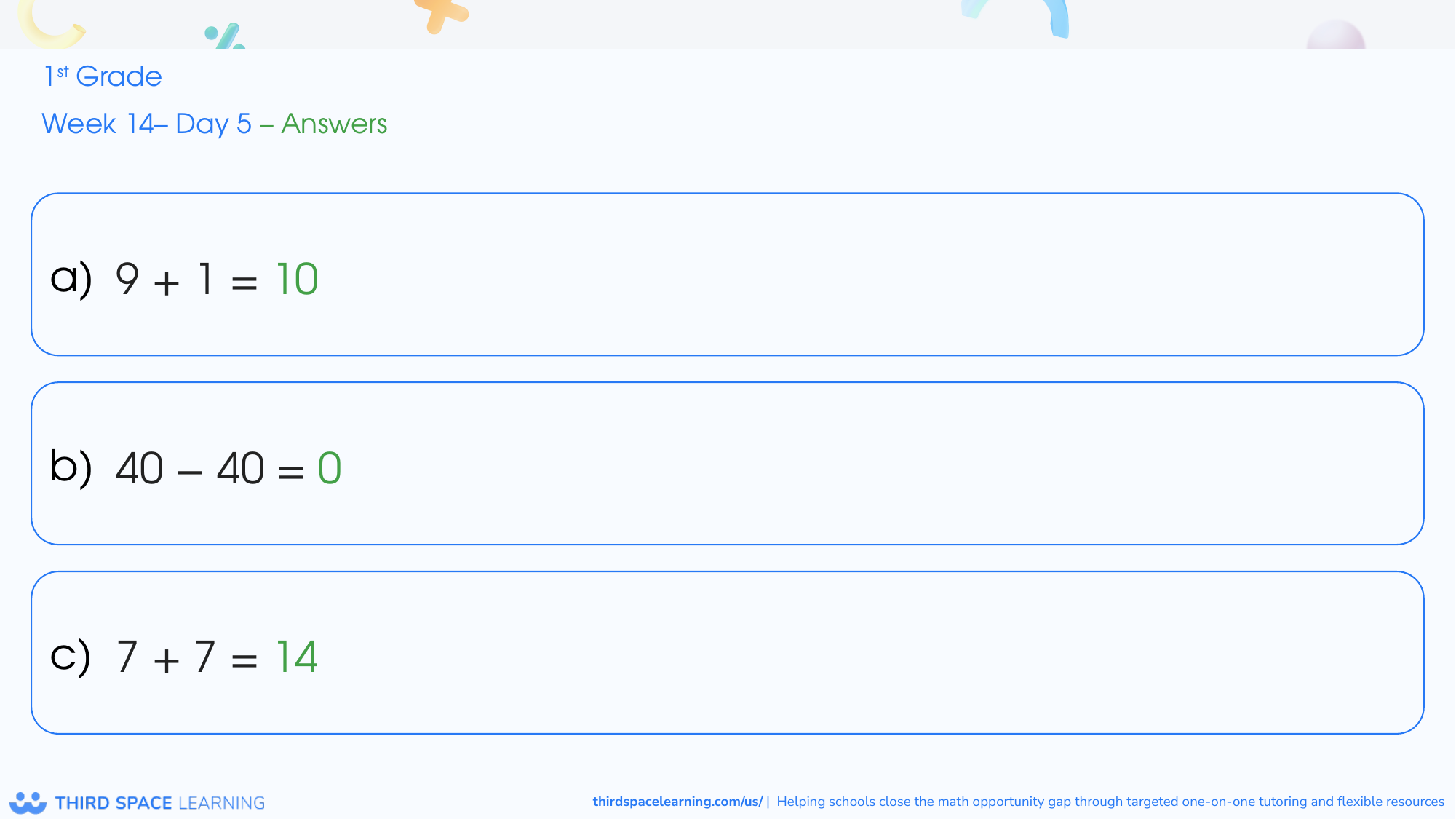

1st Grade
Week 14– Day 5 – Answers
9 + 1 = 10
40 − 40 = 0
7 + 7 = 14